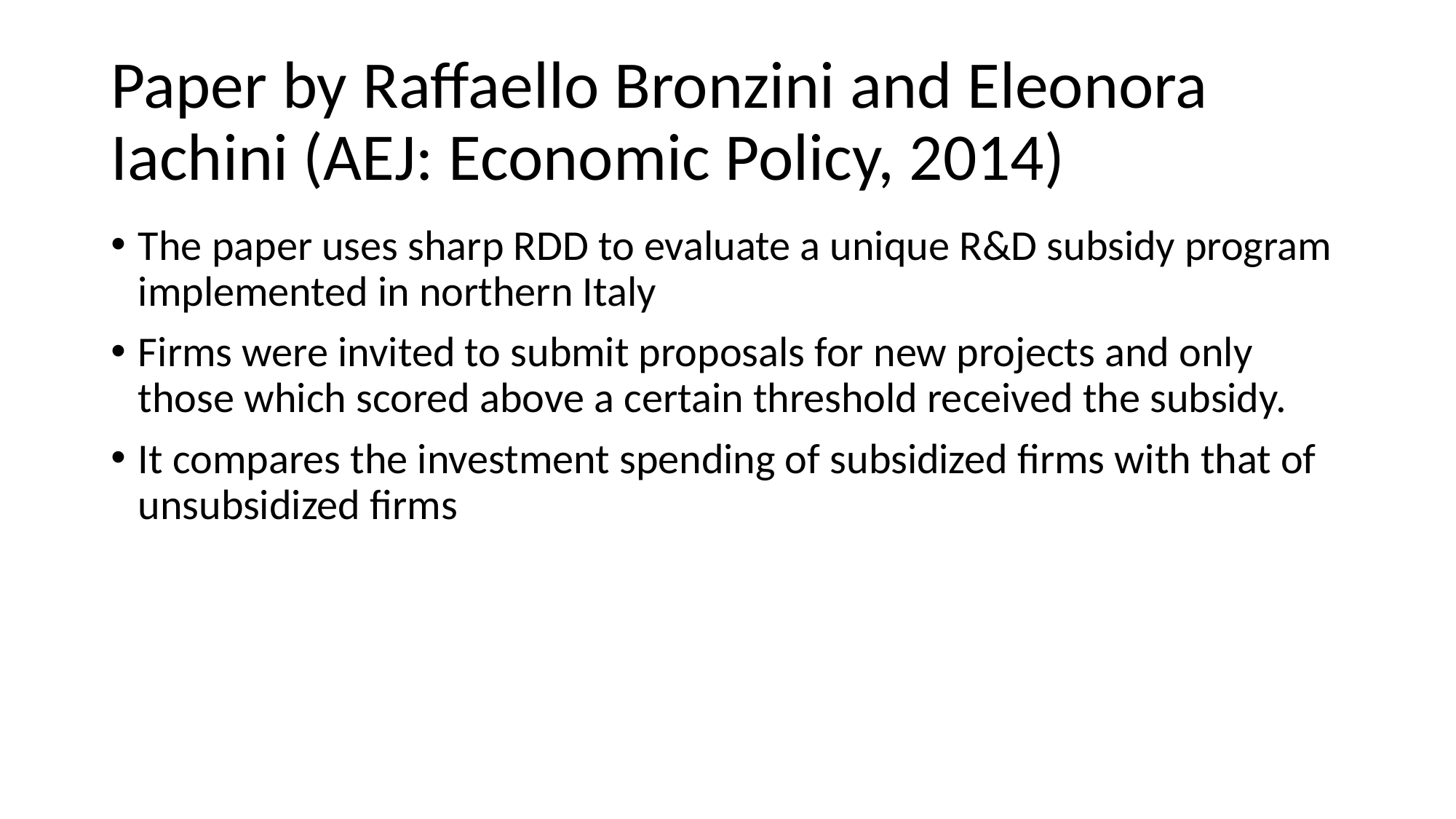

# Paper by Raffaello Bronzini and Eleonora Iachini (AEJ: Economic Policy, 2014)
The paper uses sharp RDD to evaluate a unique R&D subsidy program implemented in northern Italy
Firms were invited to submit proposals for new projects and only those which scored above a certain threshold received the subsidy.
It compares the investment spending of subsidized firms with that of unsubsidized firms